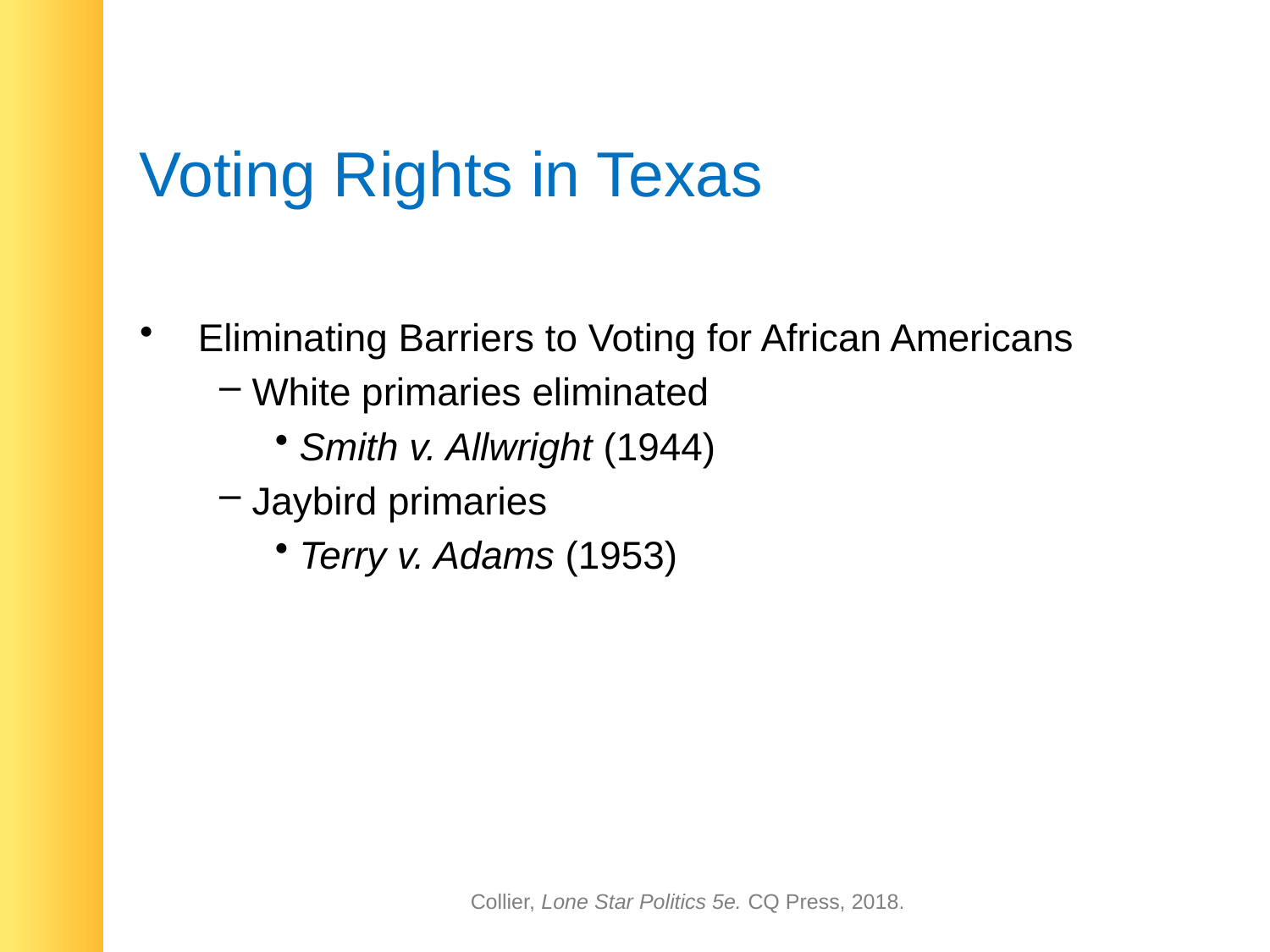

# Voting Rights in Texas
 Eliminating Barriers to Voting for African Americans
 White primaries eliminated
 Smith v. Allwright (1944)
 Jaybird primaries
 Terry v. Adams (1953)

Collier, Lone Star Politics 5e. CQ Press, 2018.